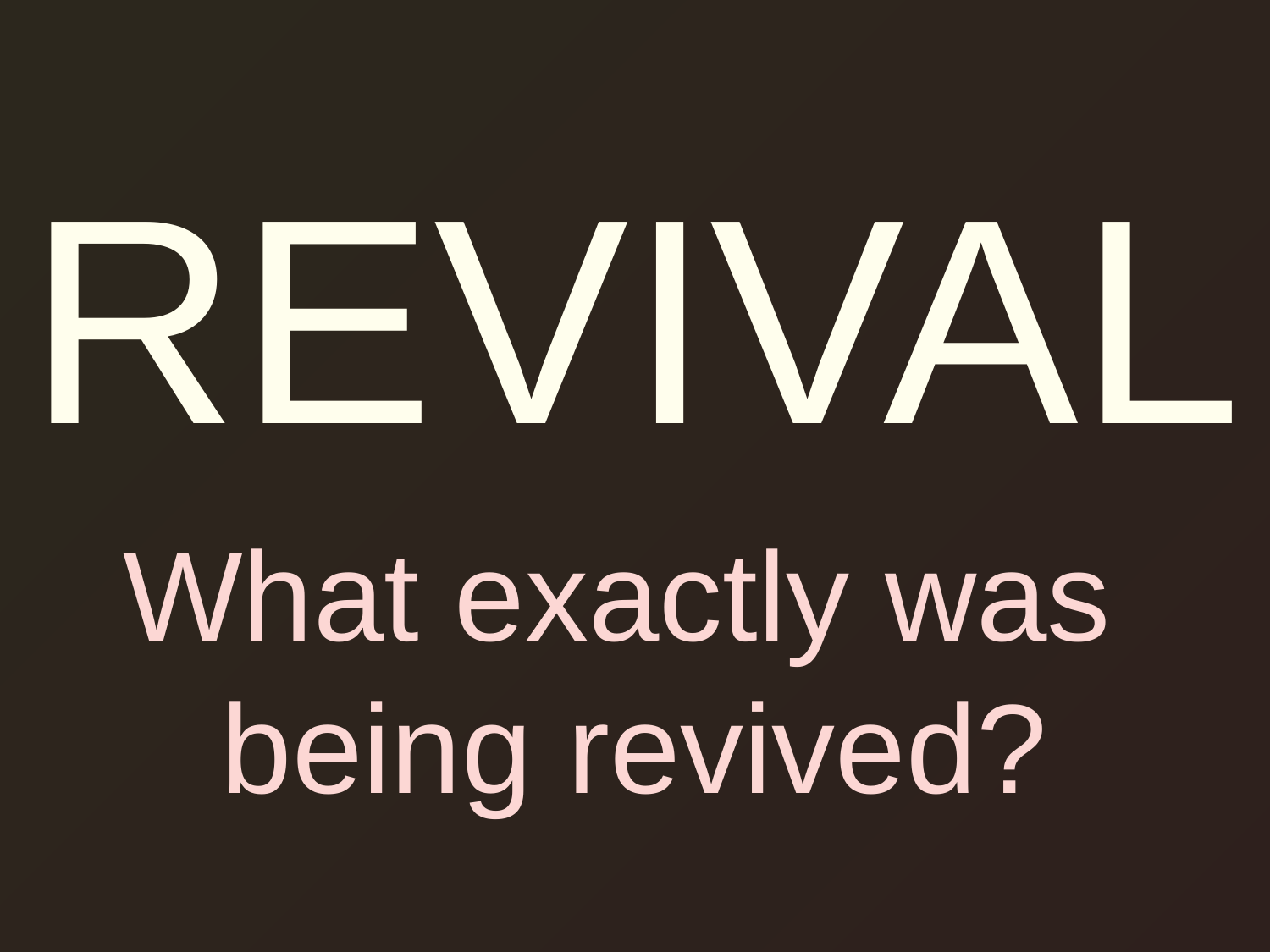

# REVIVAL
What exactly was
being revived?